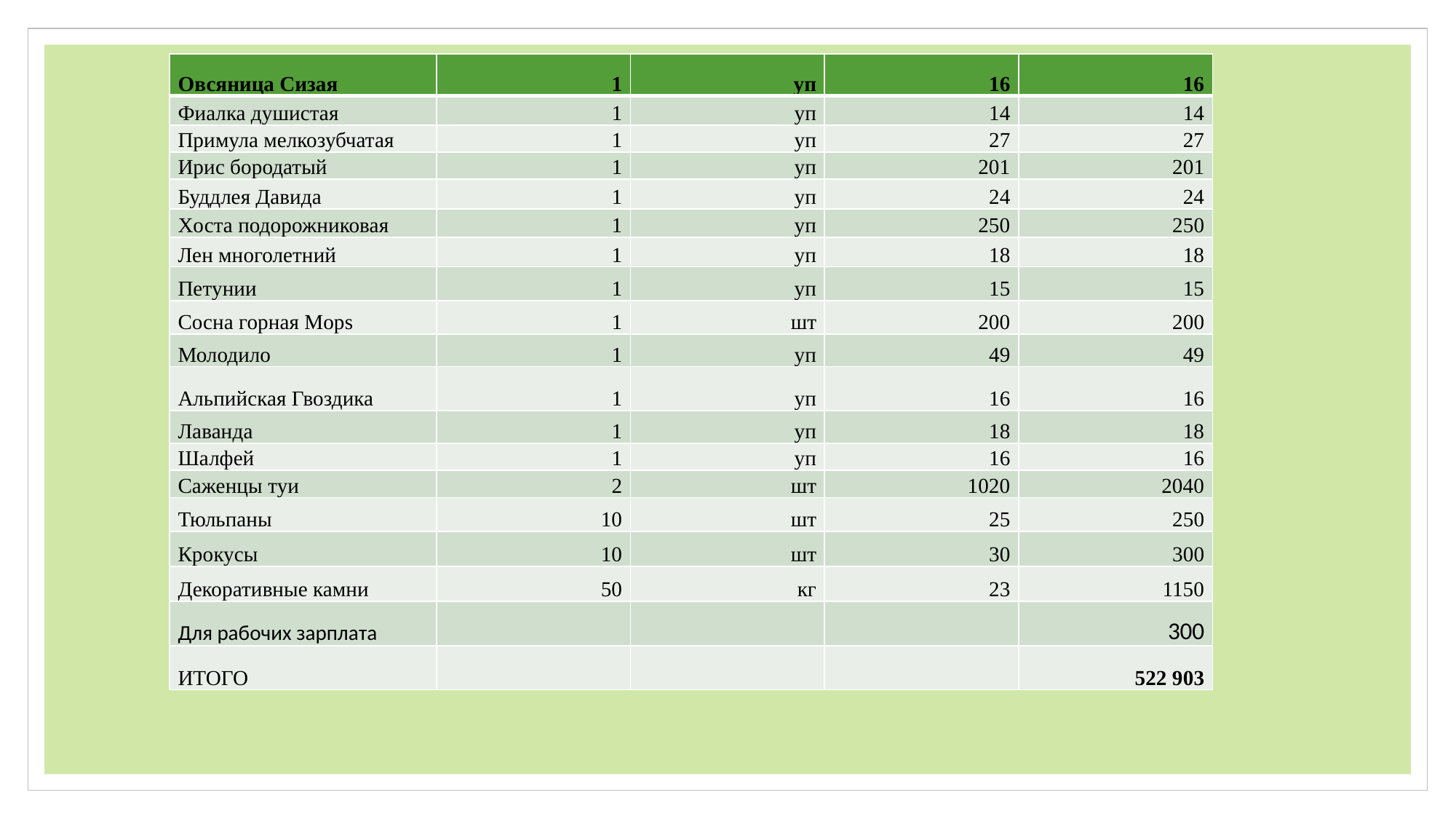

| Овсяница Сизая | 1 | уп | 16 | 16 |
| --- | --- | --- | --- | --- |
| Фиалка душистая | 1 | уп | 14 | 14 |
| Примула мелкозубчатая | 1 | уп | 27 | 27 |
| Ирис бородатый | 1 | уп | 201 | 201 |
| Буддлея Давида | 1 | уп | 24 | 24 |
| Xоста подорожниковая | 1 | уп | 250 | 250 |
| Лен многолетний | 1 | уп | 18 | 18 |
| Петунии | 1 | уп | 15 | 15 |
| Сосна горная Mops | 1 | шт | 200 | 200 |
| Молодило | 1 | уп | 49 | 49 |
| Альпийская Гвоздика | 1 | уп | 16 | 16 |
| Лаванда | 1 | уп | 18 | 18 |
| Шалфей | 1 | уп | 16 | 16 |
| Саженцы туи | 2 | шт | 1020 | 2040 |
| Тюльпаны | 10 | шт | 25 | 250 |
| Крокусы | 10 | шт | 30 | 300 |
| Декоративные камни | 50 | кг | 23 | 1150 |
| Для рабочих зарплата |  |  |  | 300 |
| ИТОГО |  |  |  | 522 903 |